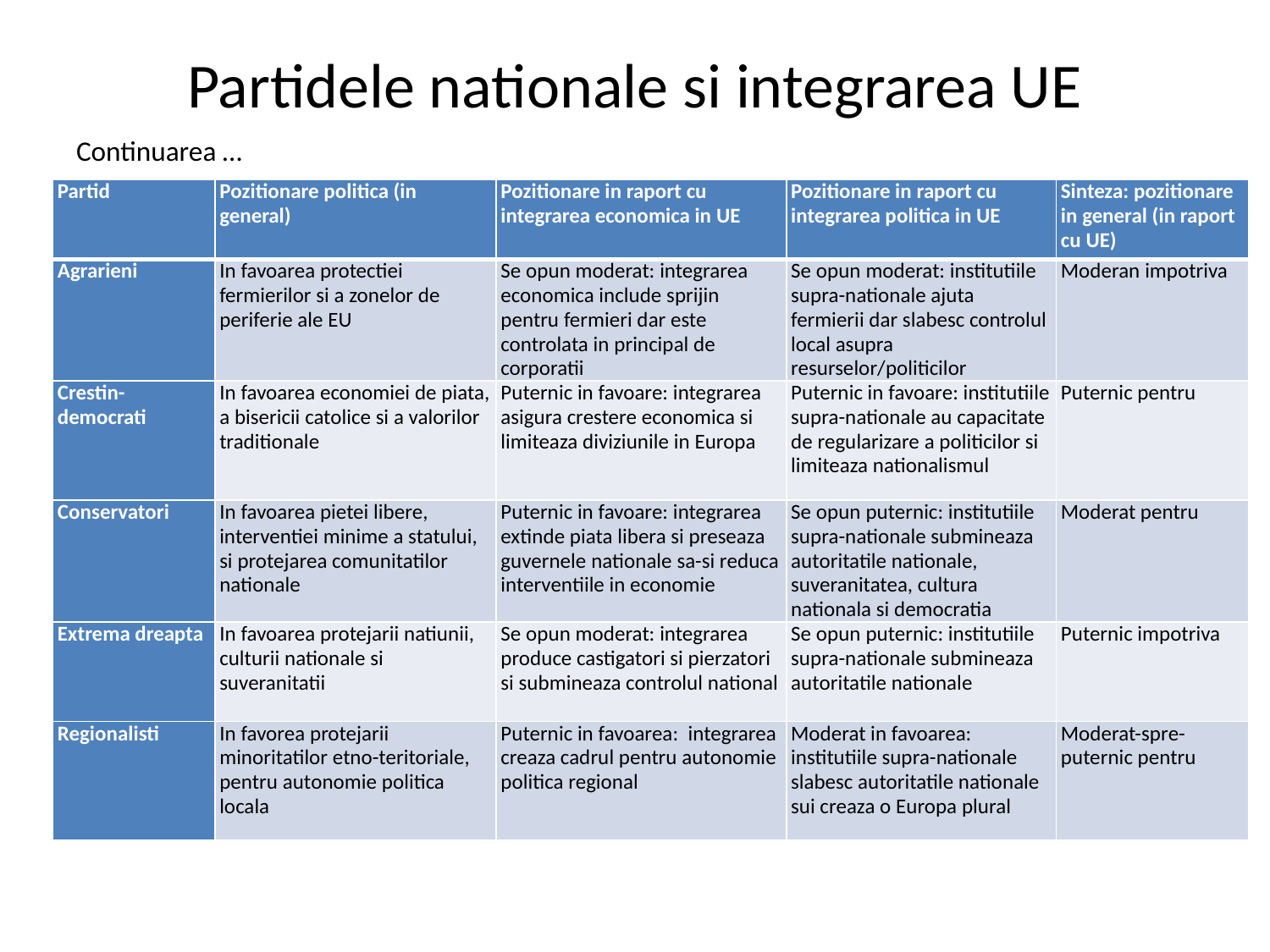

# Partidele nationale si integrarea UE
Continuarea …

| Partid | Pozitionare politica (in general) | Pozitionare in raport cu integrarea economica in UE | Pozitionare in raport cu integrarea politica in UE | Sinteza: pozitionare in general (in raport cu UE) |
| --- | --- | --- | --- | --- |
| Agrarieni | In favoarea protectiei fermierilor si a zonelor de periferie ale EU | Se opun moderat: integrarea economica include sprijin pentru fermieri dar este controlata in principal de corporatii | Se opun moderat: institutiile supra-nationale ajuta fermierii dar slabesc controlul local asupra resurselor/politicilor | Moderan impotriva |
| Crestin-democrati | In favoarea economiei de piata, a bisericii catolice si a valorilor traditionale | Puternic in favoare: integrarea asigura crestere economica si limiteaza diviziunile in Europa | Puternic in favoare: institutiile supra-nationale au capacitate de regularizare a politicilor si limiteaza nationalismul | Puternic pentru |
| Conservatori | In favoarea pietei libere, interventiei minime a statului, si protejarea comunitatilor nationale | Puternic in favoare: integrarea extinde piata libera si preseaza guvernele nationale sa-si reduca interventiile in economie | Se opun puternic: institutiile supra-nationale submineaza autoritatile nationale, suveranitatea, cultura nationala si democratia | Moderat pentru |
| Extrema dreapta | In favoarea protejarii natiunii, culturii nationale si suveranitatii | Se opun moderat: integrarea produce castigatori si pierzatori si submineaza controlul national | Se opun puternic: institutiile supra-nationale submineaza autoritatile nationale | Puternic impotriva |
| Regionalisti | In favorea protejarii minoritatilor etno-teritoriale, pentru autonomie politica locala | Puternic in favoarea: integrarea creaza cadrul pentru autonomie politica regional | Moderat in favoarea: institutiile supra-nationale slabesc autoritatile nationale sui creaza o Europa plural | Moderat-spre-puternic pentru |